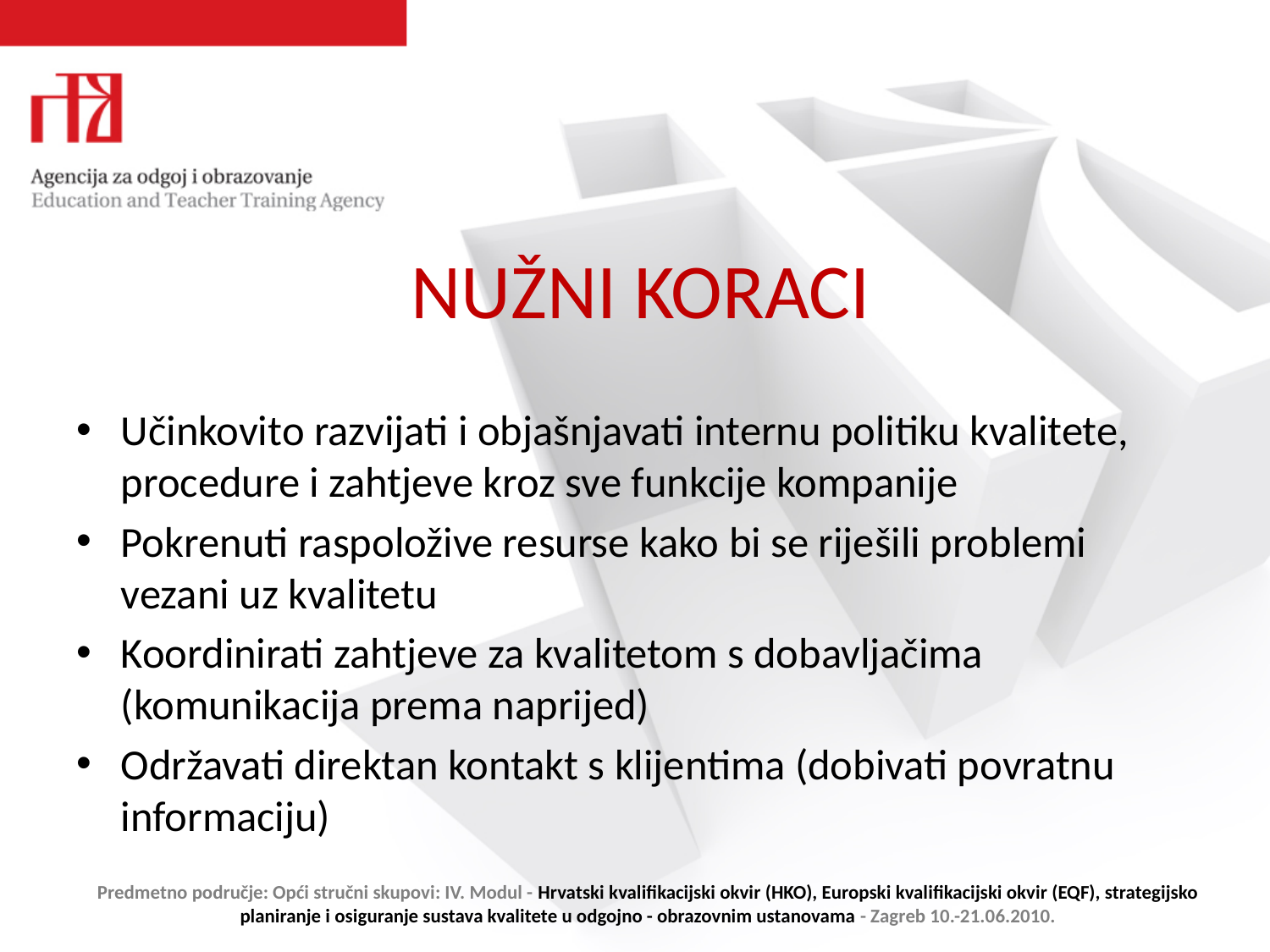

# NUŽNI KORACI
Učinkovito razvijati i objašnjavati internu politiku kvalitete, procedure i zahtjeve kroz sve funkcije kompanije
Pokrenuti raspoložive resurse kako bi se riješili problemi vezani uz kvalitetu
Koordinirati zahtjeve za kvalitetom s dobavljačima (komunikacija prema naprijed)
Održavati direktan kontakt s klijentima (dobivati povratnu informaciju)